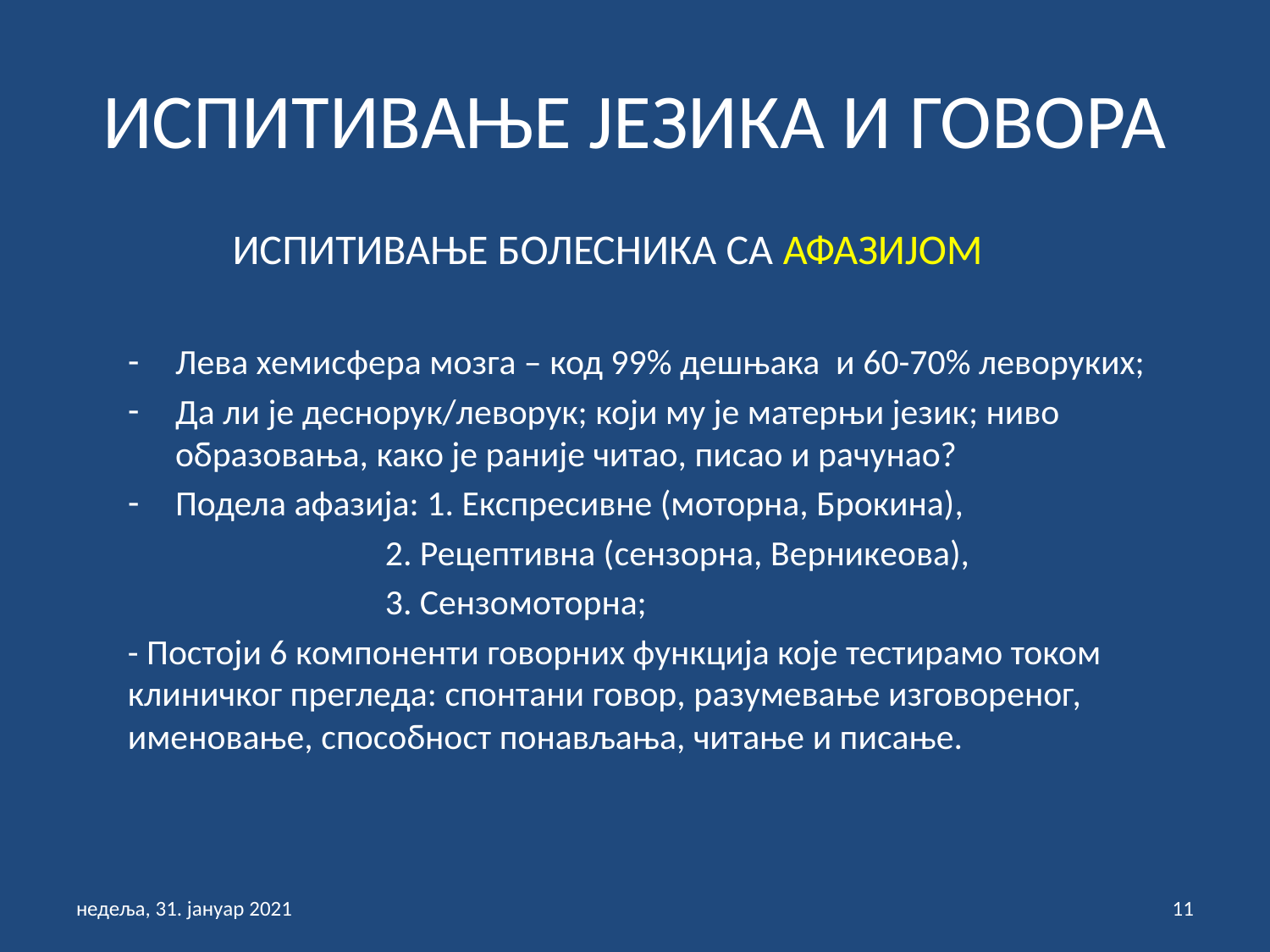

# ИСПИТИВАЊЕ ЈЕЗИКА И ГОВОРА
           ИСПИТИВАЊЕ БОЛЕСНИКА СА АФАЗИЈОМ

Лева хемисфера мозга – код 99% дешњака  и 60-70% леворуких;
Да ли је деснорук/леворук; који му је матерњи језик; ниво образовања, како је раније читао, писао и рачунао?
Подела афазија: 1. Експресивне (моторна, Брокина),
                                2. Рецептивна (сензорна, Верникеова),
                                3. Сензомоторна;
- Постоји 6 компоненти говорних функција које тестирамо током клиничког прегледа: спонтани говор, разумевање изговореног, именовање, способност понављања, читање и писање.

недеља, 31. јануар 2021
11